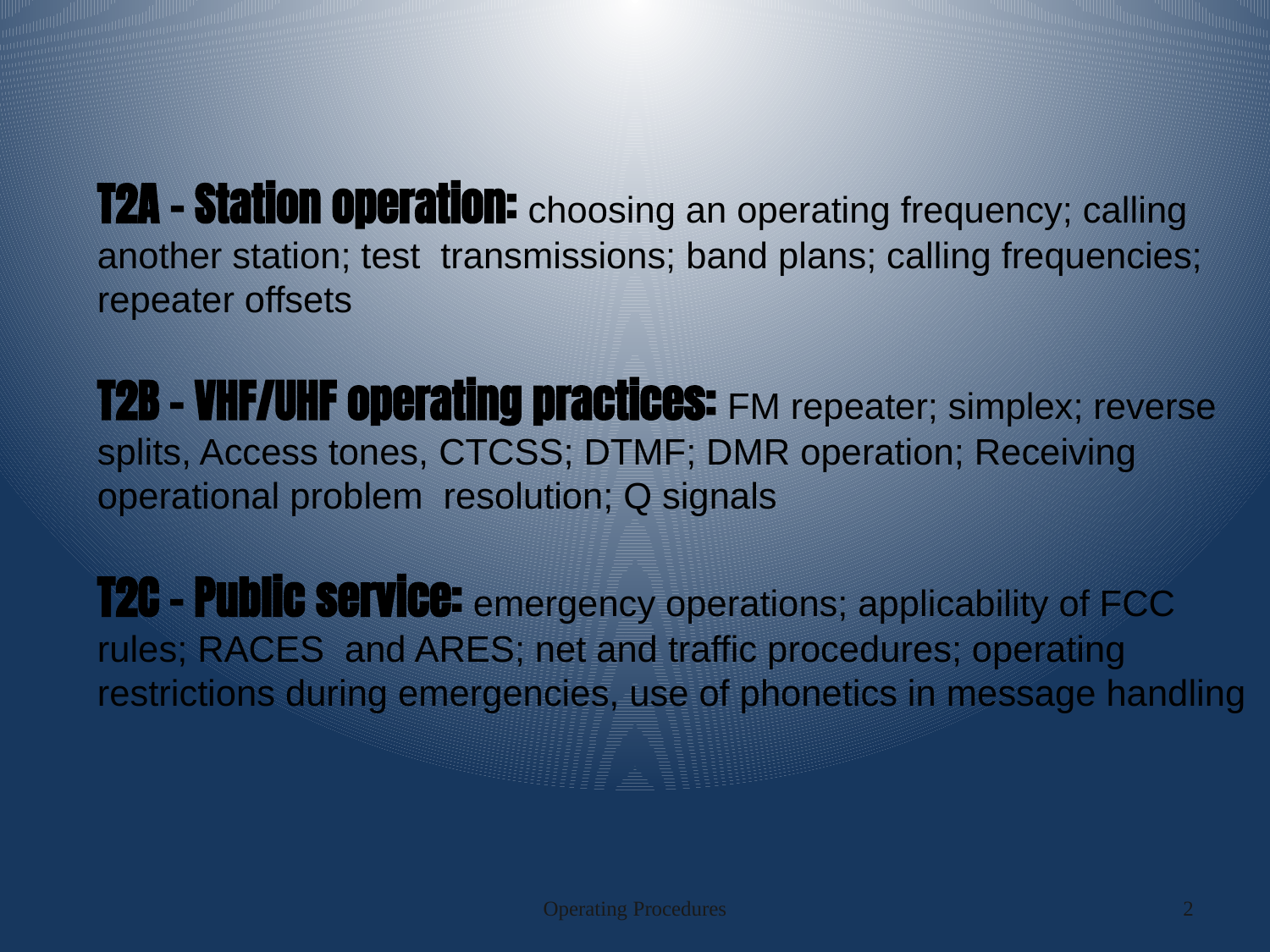

# T2A - Station operation: choosing an operating frequency; calling another station; test  transmissions; band plans; calling frequencies;  repeater offsets T2B – VHF/UHF operating practices: FM repeater; simplex; reverse splits, Access tones, CTCSS; DTMF; DMR operation; Receiving operational problem  resolution; Q signals T2C – Public service: emergency operations; applicability of FCC rules; RACES  and ARES; net and traffic procedures; operating restrictions during emergencies, use of phonetics in message handling
Operating Procedures
2